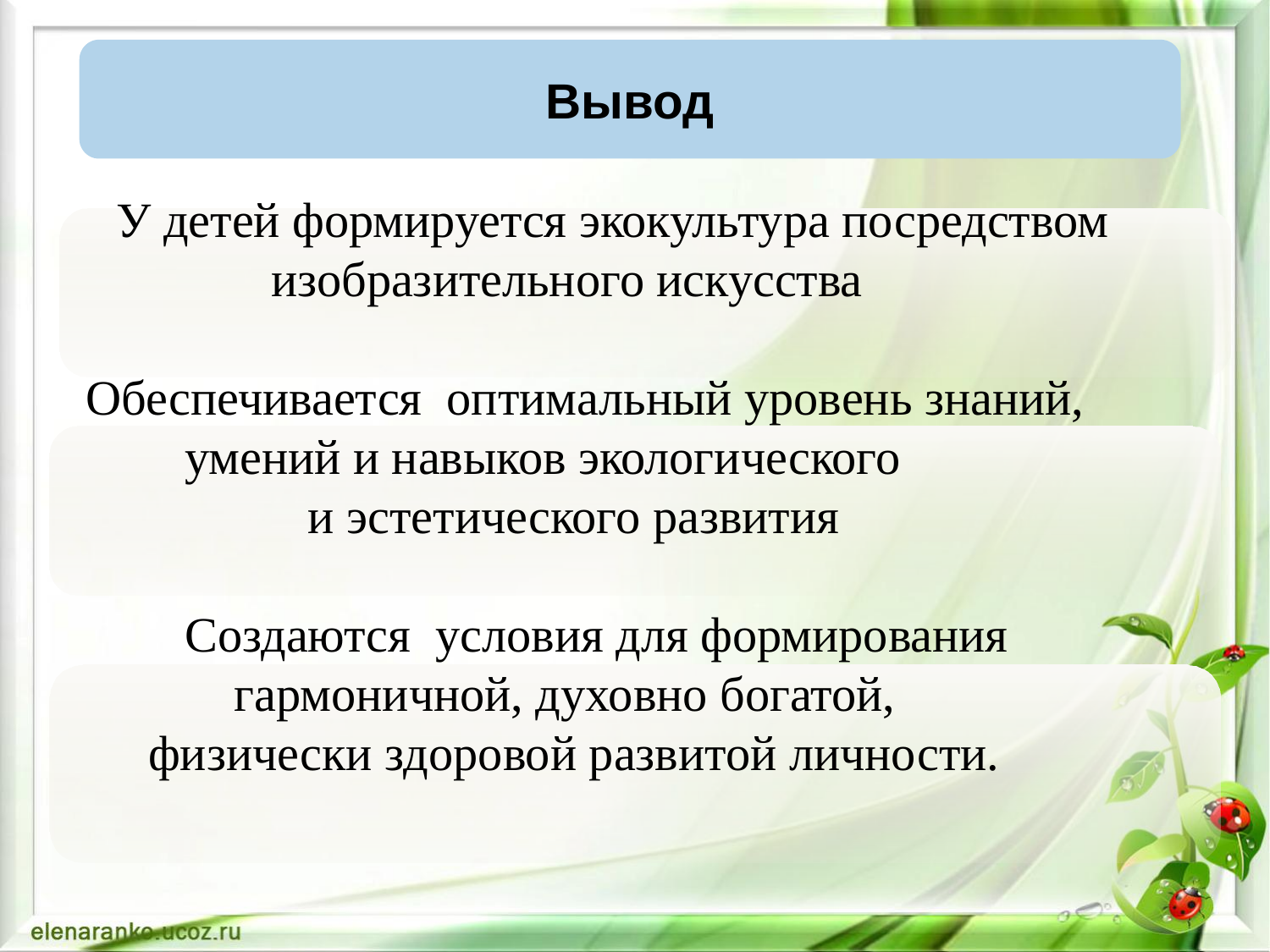

У детей формируется экокультура посредством
                   изобразительного искусства
      Обеспечивается  оптимальный уровень знаний,
            умений и навыков экологического
                      и эстетического развития

            Создаются  условия для формирования
                гармоничной, духовно богатой,
         физически здоровой развитой личности.

Вывод